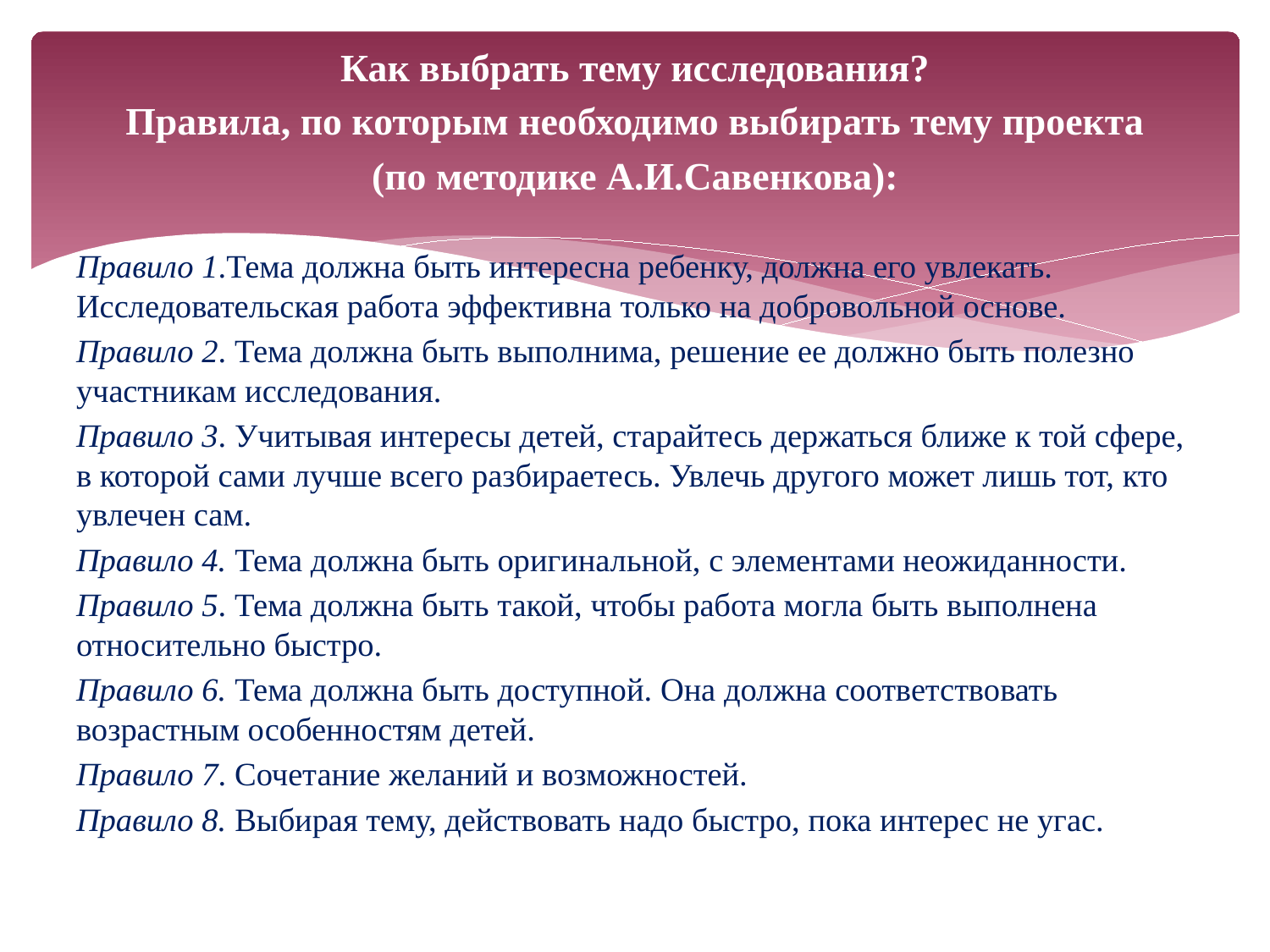

Как выбрать тему исследования?
 Правила, по которым необходимо выбирать тему проекта
(по методике А.И.Савенкова):

Правило 1.Тема должна быть интересна ребенку, должна его увлекать. Исследовательская работа эффективна только на добровольной основе.
Правило 2. Тема должна быть выполнима, решение ее должно быть полезно участникам исследования.
Правило 3. Учитывая интересы детей, старайтесь держаться ближе к той сфере, в которой сами лучше всего разбираетесь. Увлечь другого может лишь тот, кто увлечен сам.
Правило 4. Тема должна быть оригинальной, с элементами неожиданности.
Правило 5. Тема должна быть такой, чтобы работа могла быть выполнена относительно быстро.
Правило 6. Тема должна быть доступной. Она должна соответствовать возрастным особенностям детей.
Правило 7. Сочетание желаний и возможностей.
Правило 8. Выбирая тему, действовать надо быстро, пока интерес не угас.